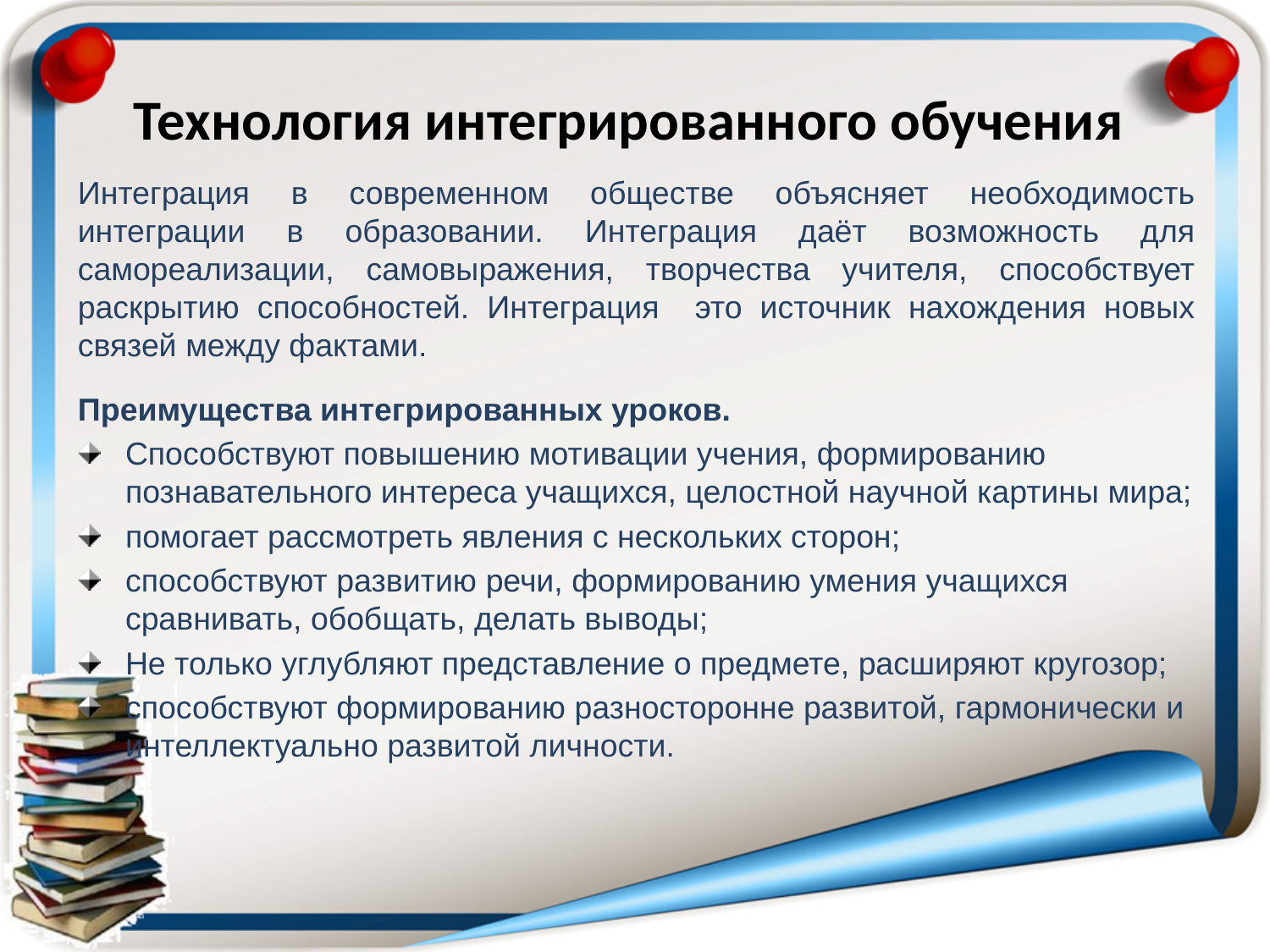

# Технология интегрированного обучения
Интеграция в современном обществе объясняет необходимость интеграции в образовании. Интеграция даёт возможность для самореализации, самовыражения, творчества учителя, способствует раскрытию способностей. Интеграция  это источник нахождения новых связей между фактами.

Преимущества интегрированных уроков.
Способствуют повышению мотивации учения, формированию познавательного интереса учащихся, целостной научной картины мира;
помогает рассмотреть явления с нескольких сторон;
способствуют развитию речи, формированию умения учащихся сравнивать, обобщать, делать выводы;
Не только углубляют представление о предмете, расширяют кругозор;
способствуют формированию разносторонне развитой, гармонически и интеллектуально развитой личности.